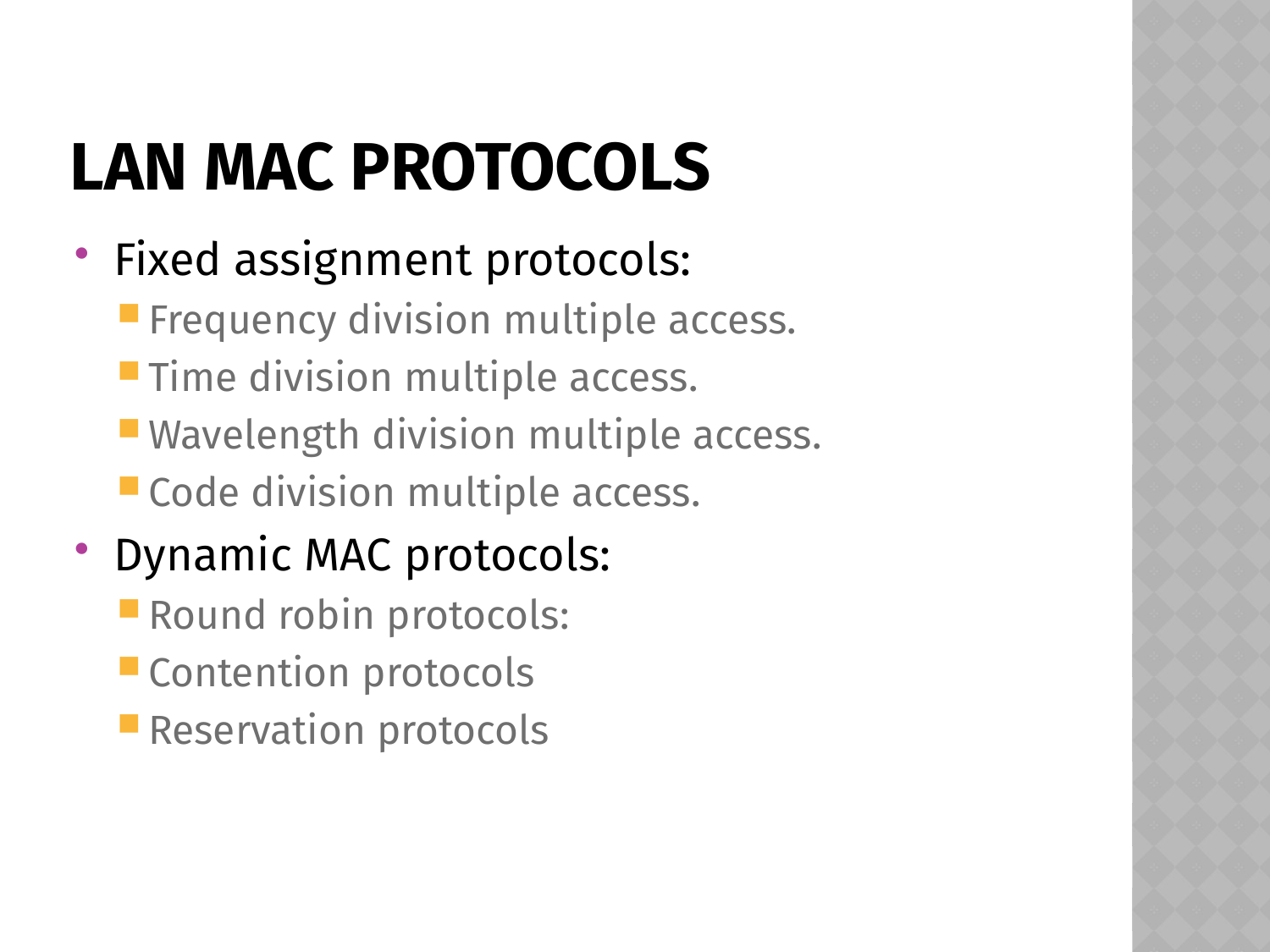

# LAN MAC protocols
Fixed assignment protocols:
Frequency division multiple access.
Time division multiple access.
Wavelength division multiple access.
Code division multiple access.
Dynamic MAC protocols:
Round robin protocols:
Contention protocols
Reservation protocols